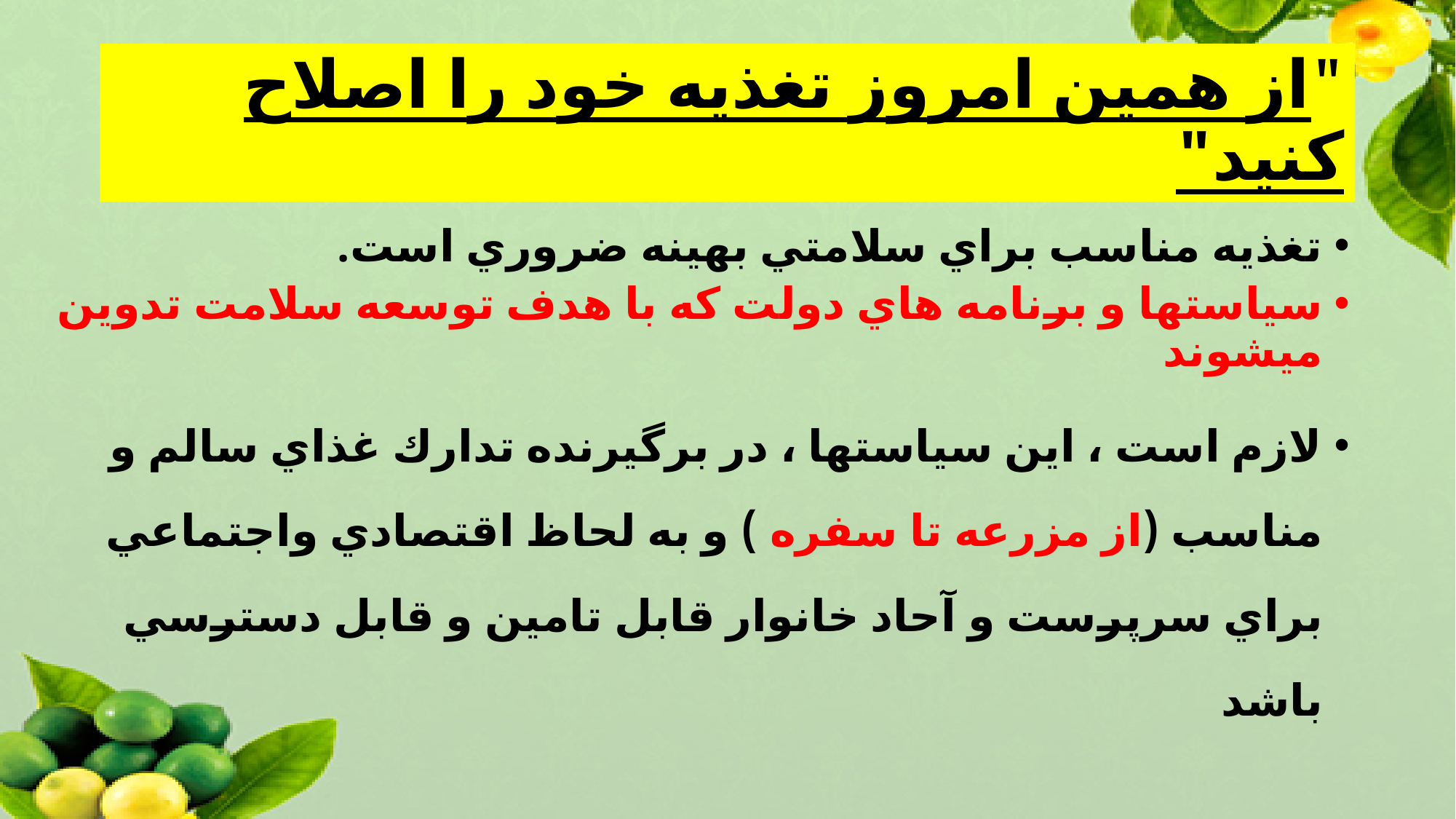

# "از همین امروز تغذیه خود را اصلاح کنید"
تغذيه مناسب براي سلامتي بهينه ضروري است.
سياستها و برنامه هاي دولت كه با هدف توسعه سلامت تدوين ميشوند
لازم است ، این سیاستها ، در برگيرنده تدارك غذاي سالم و مناسب (از مزرعه تا سفره ) و به لحاظ اقتصادي واجتماعي براي سرپرست و آحاد خانوار قابل تامين و قابل دسترسي باشد